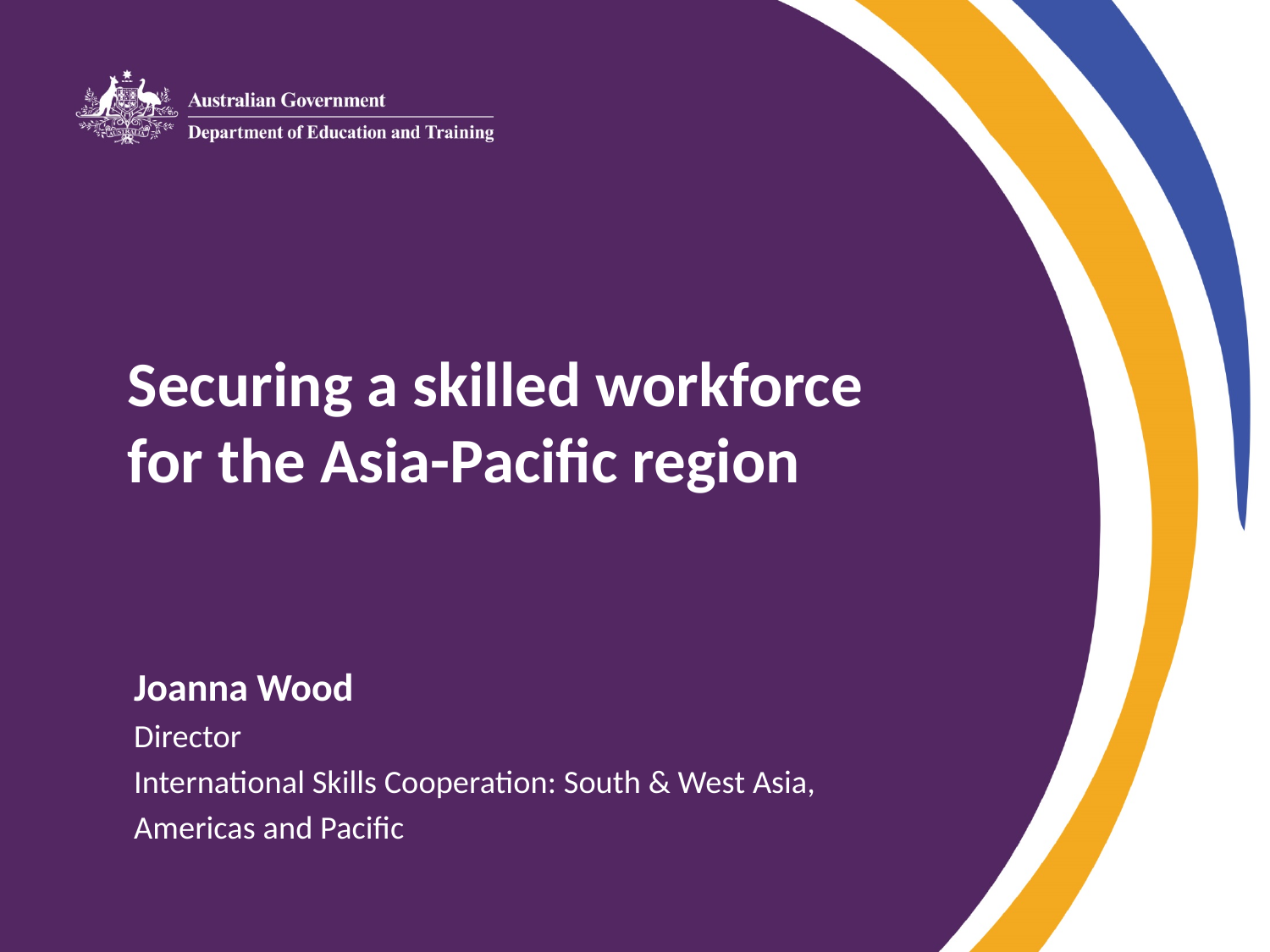

# Securing a skilled workforce for the Asia-Pacific region
	Joanna Wood
	Director
	International Skills Cooperation: South & West Asia,
	Americas and Pacific